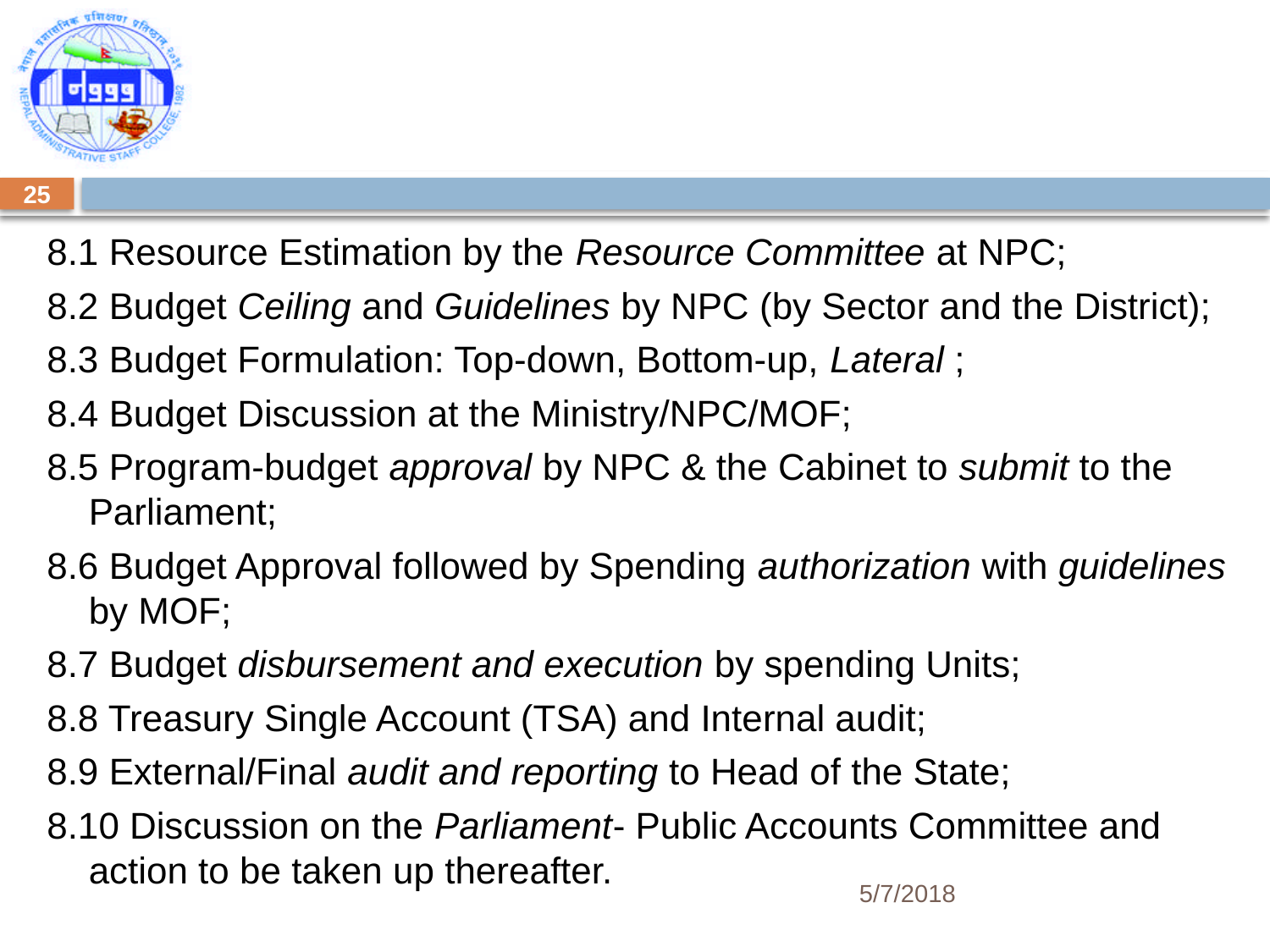

25
8.1 Resource Estimation by the Resource Committee at NPC;
8.2 Budget Ceiling and Guidelines by NPC (by Sector and the District);
8.3 Budget Formulation: Top-down, Bottom-up, Lateral ;
8.4 Budget Discussion at the Ministry/NPC/MOF;
8.5 Program-budget approval by NPC & the Cabinet to submit to the Parliament;
8.6 Budget Approval followed by Spending authorization with guidelines by MOF;
8.7 Budget disbursement and execution by spending Units;
8.8 Treasury Single Account (TSA) and Internal audit;
8.9 External/Final audit and reporting to Head of the State;
8.10 Discussion on the Parliament- Public Accounts Committee and action to be taken up thereafter.
5/7/2018